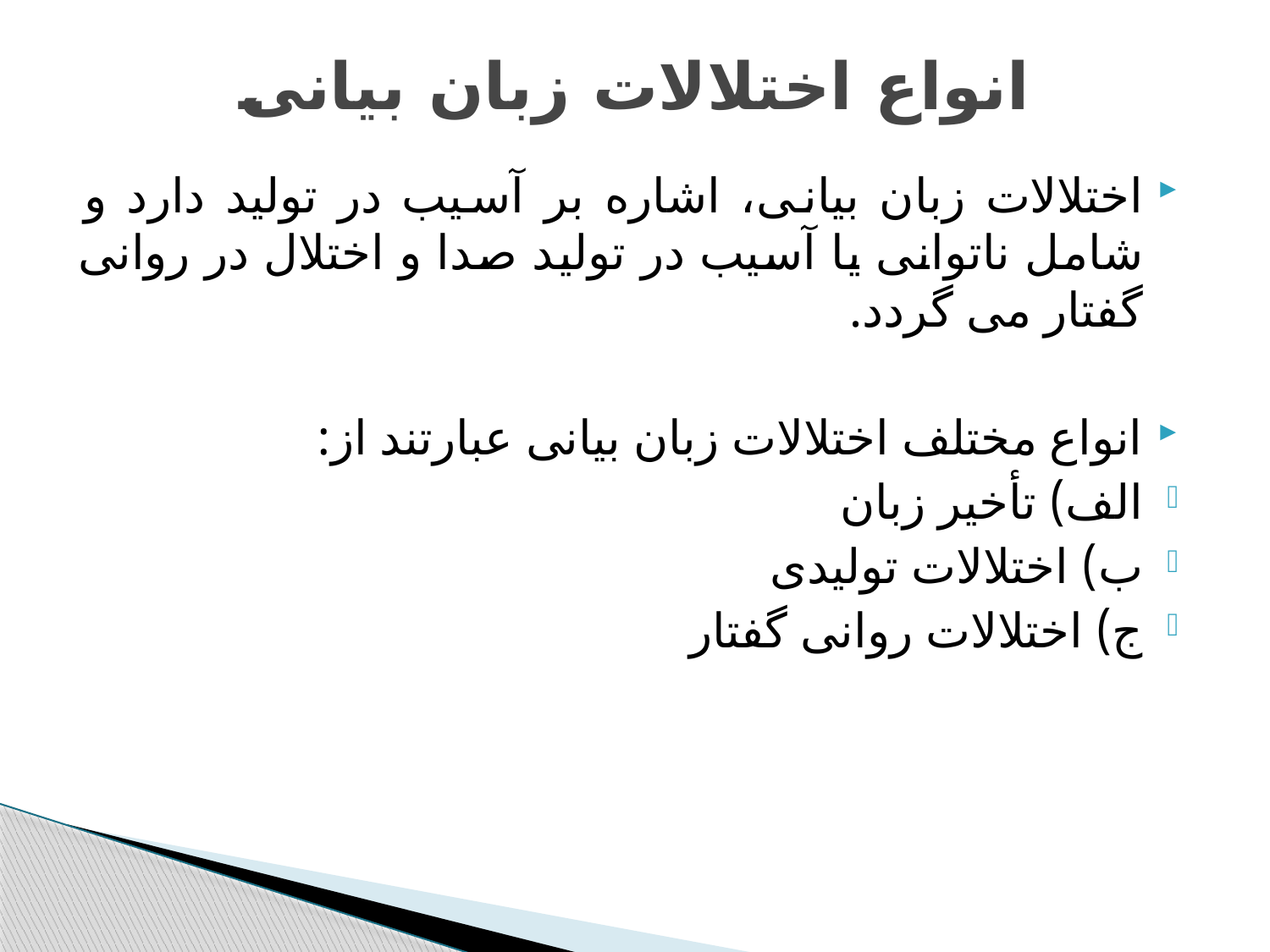

# انواع اختلالات زبان بیانی
اختلالات زبان بیانی، اشاره بر آسیب در تولید دارد و شامل ناتوانی یا آسیب در تولید صدا و اختلال در روانی گفتار می گردد.

انواع مختلف اختلالات زبان بیانی عبارتند از:
الف) تأخیر زبان
ب) اختلالات تولیدی
ج) اختلالات روانی گفتار